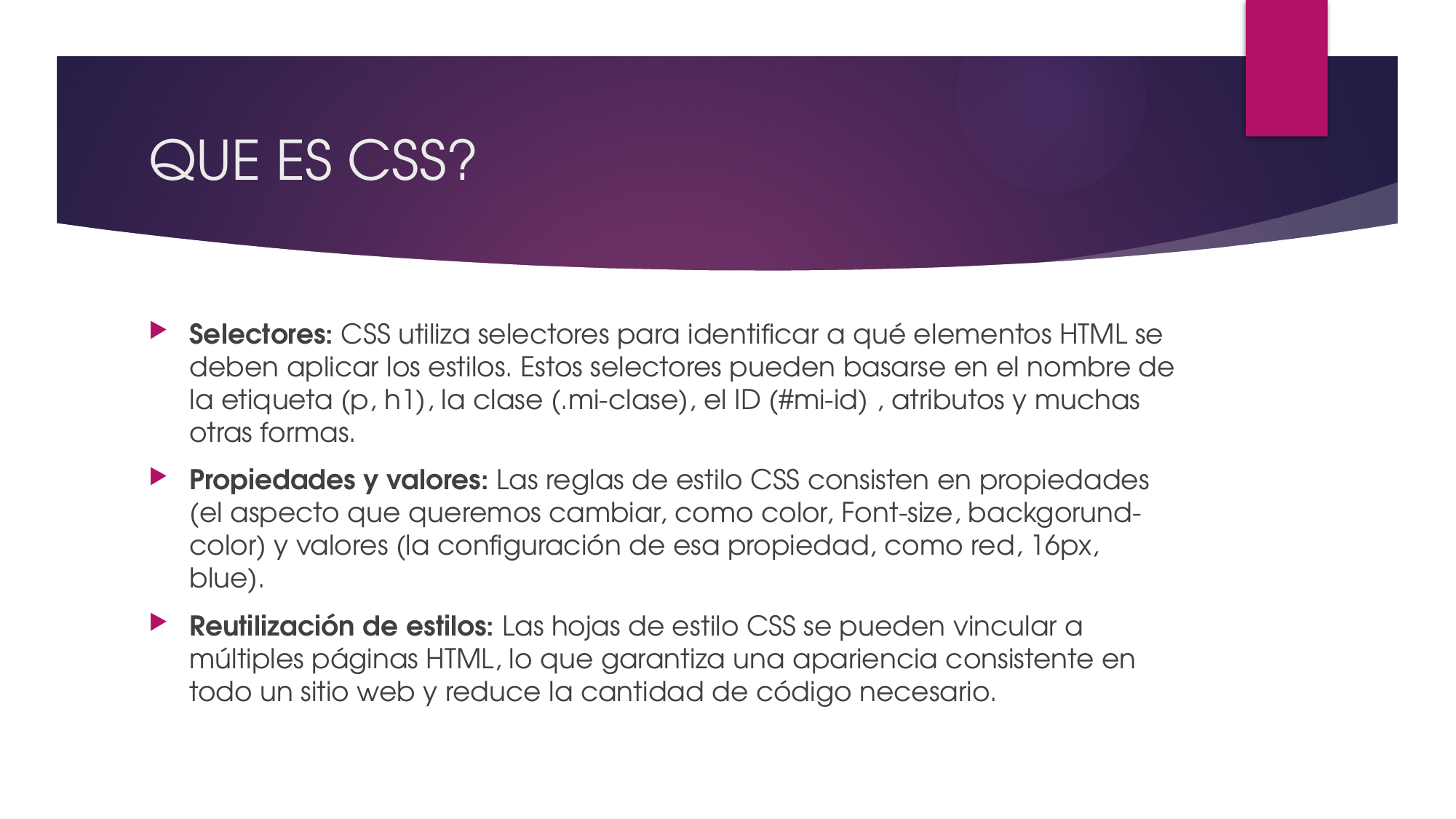

# QUE ES CSS?
Selectores: CSS utiliza selectores para identificar a qué elementos HTML se deben aplicar los estilos. Estos selectores pueden basarse en el nombre de la etiqueta (p, h1), la clase (.mi-clase), el ID (#mi-id) , atributos y muchas otras formas.
Propiedades y valores: Las reglas de estilo CSS consisten en propiedades (el aspecto que queremos cambiar, como color, Font-size, backgorund-color) y valores (la configuración de esa propiedad, como red, 16px, blue).
Reutilización de estilos: Las hojas de estilo CSS se pueden vincular a múltiples páginas HTML, lo que garantiza una apariencia consistente en todo un sitio web y reduce la cantidad de código necesario.